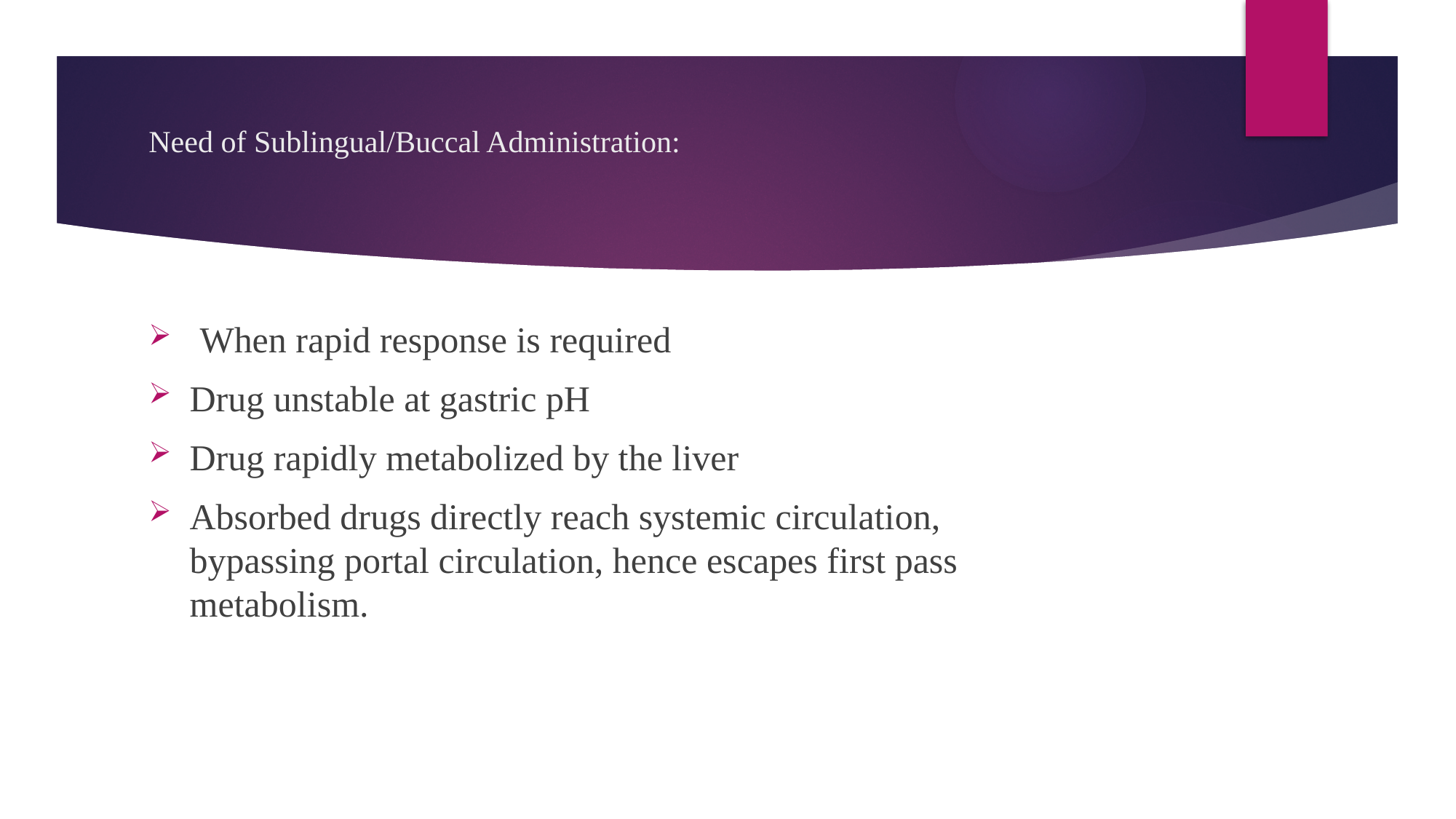

# Need of Sublingual/Buccal Administration:
 When rapid response is required
Drug unstable at gastric pH
Drug rapidly metabolized by the liver
Absorbed drugs directly reach systemic circulation,
bypassing portal circulation, hence escapes first pass
metabolism.